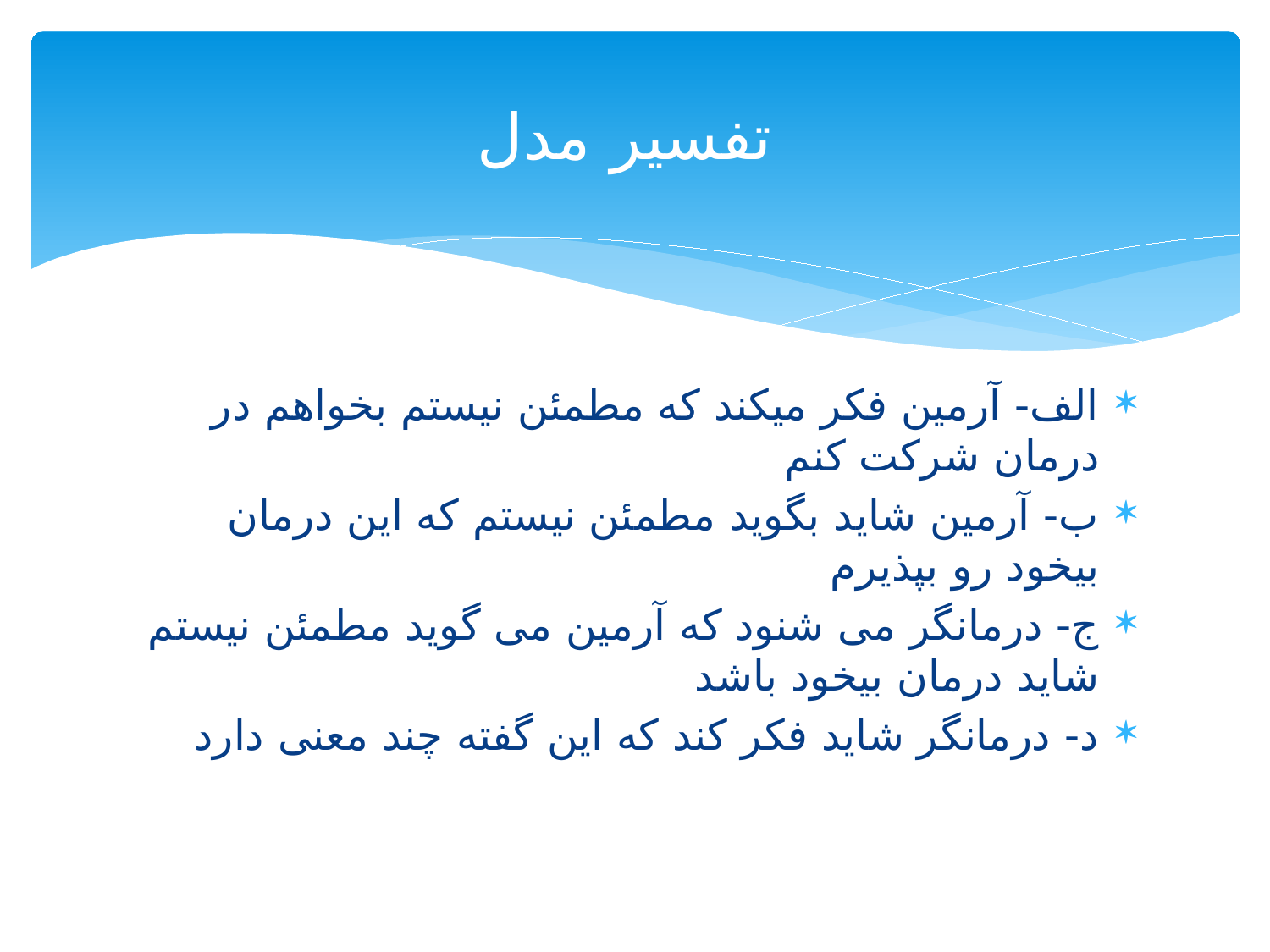

# تفسیر مدل
الف- آرمین فکر میکند که مطمئن نیستم بخواهم در درمان شرکت کنم
ب- آرمین شاید بگوید مطمئن نیستم که این درمان بیخود رو بپذیرم
ج- درمانگر می شنود که آرمین می گوید مطمئن نیستم شاید درمان بیخود باشد
د- درمانگر شاید فکر کند که این گفته چند معنی دارد